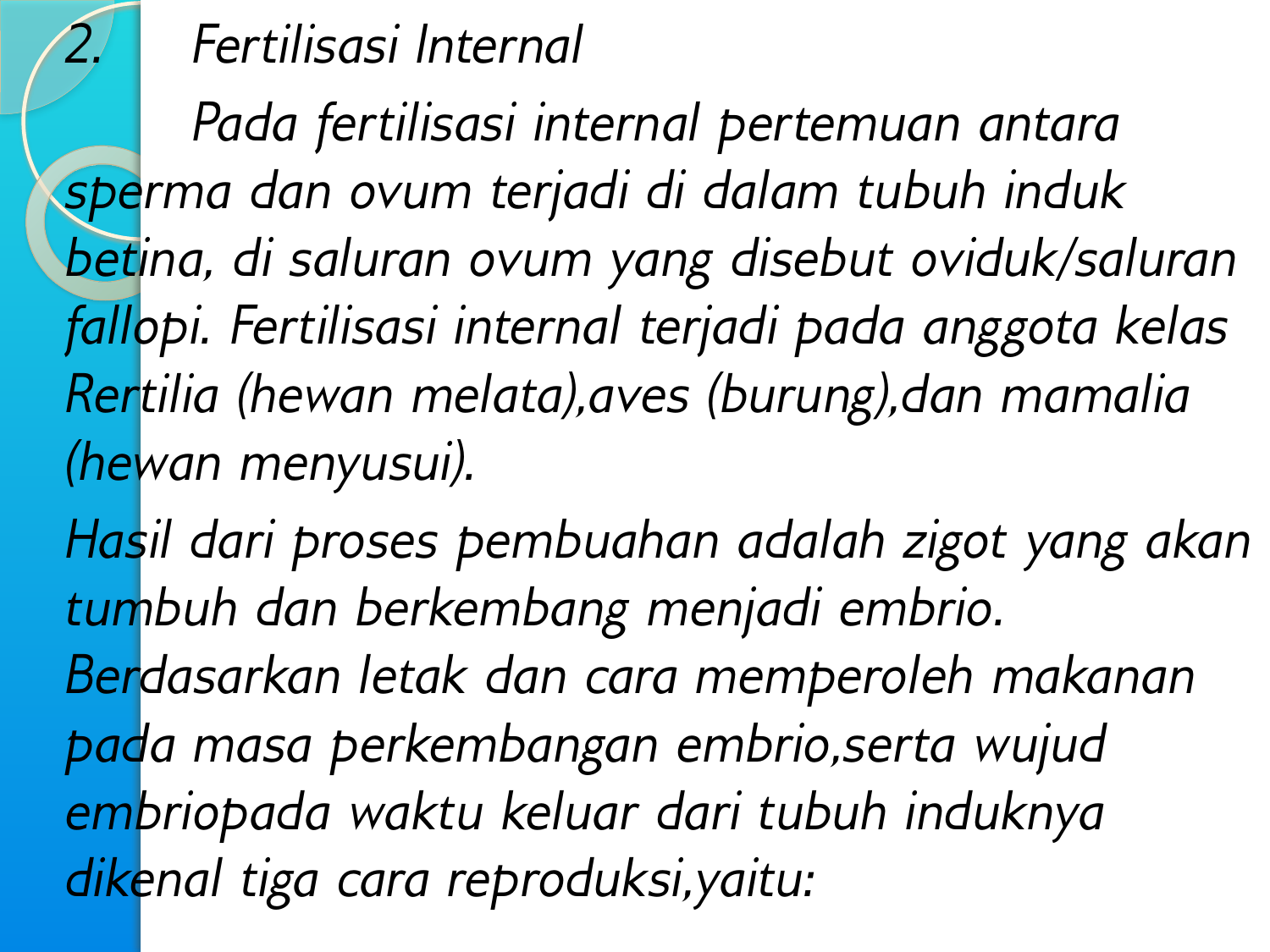

2. 	Fertilisasi Internal
		Pada fertilisasi internal pertemuan antara sperma dan ovum terjadi di dalam tubuh induk betina, di saluran ovum yang disebut oviduk/saluran fallopi. Fertilisasi internal terjadi pada anggota kelas Rertilia (hewan melata),aves (burung),dan mamalia (hewan menyusui).
	Hasil dari proses pembuahan adalah zigot yang akan tumbuh dan berkembang menjadi embrio. Berdasarkan letak dan cara memperoleh makanan pada masa perkembangan embrio,serta wujud embriopada waktu keluar dari tubuh induknya dikenal tiga cara reproduksi,yaitu: